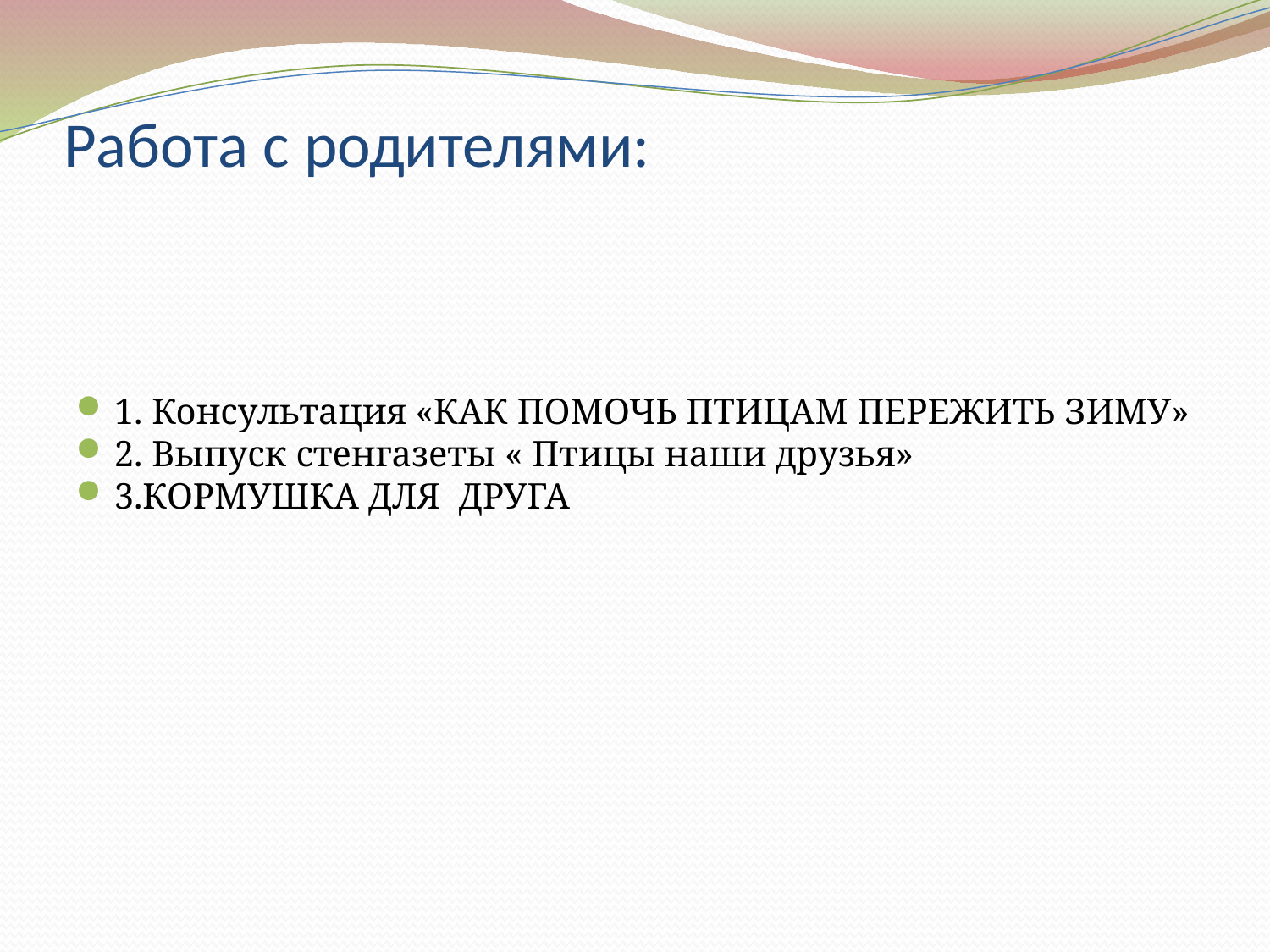

Работа с родителями:

1. Консультация «КАК ПОМОЧЬ ПТИЦАМ ПЕРЕЖИТЬ ЗИМУ»
2. Выпуск стенгазеты « Птицы наши друзья»
3.КОРМУШКА ДЛЯ  ДРУГА